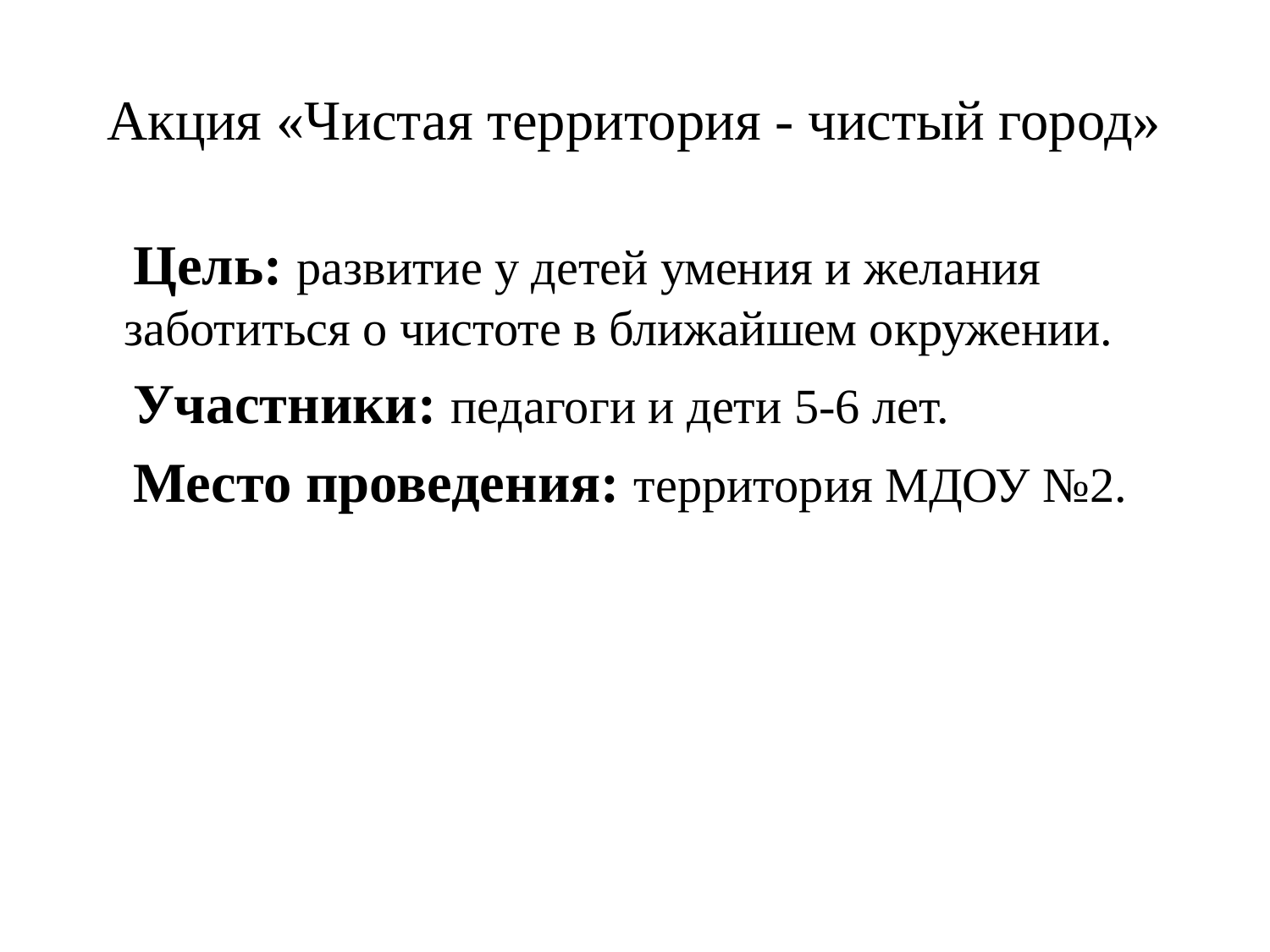

# Акция «Чистая территория - чистый город»
    Цель: развитие у детей умения и желания заботиться о чистоте в ближайшем окружении.
    Участники: педагоги и дети 5-6 лет.
    Место проведения: территория МДОУ №2.